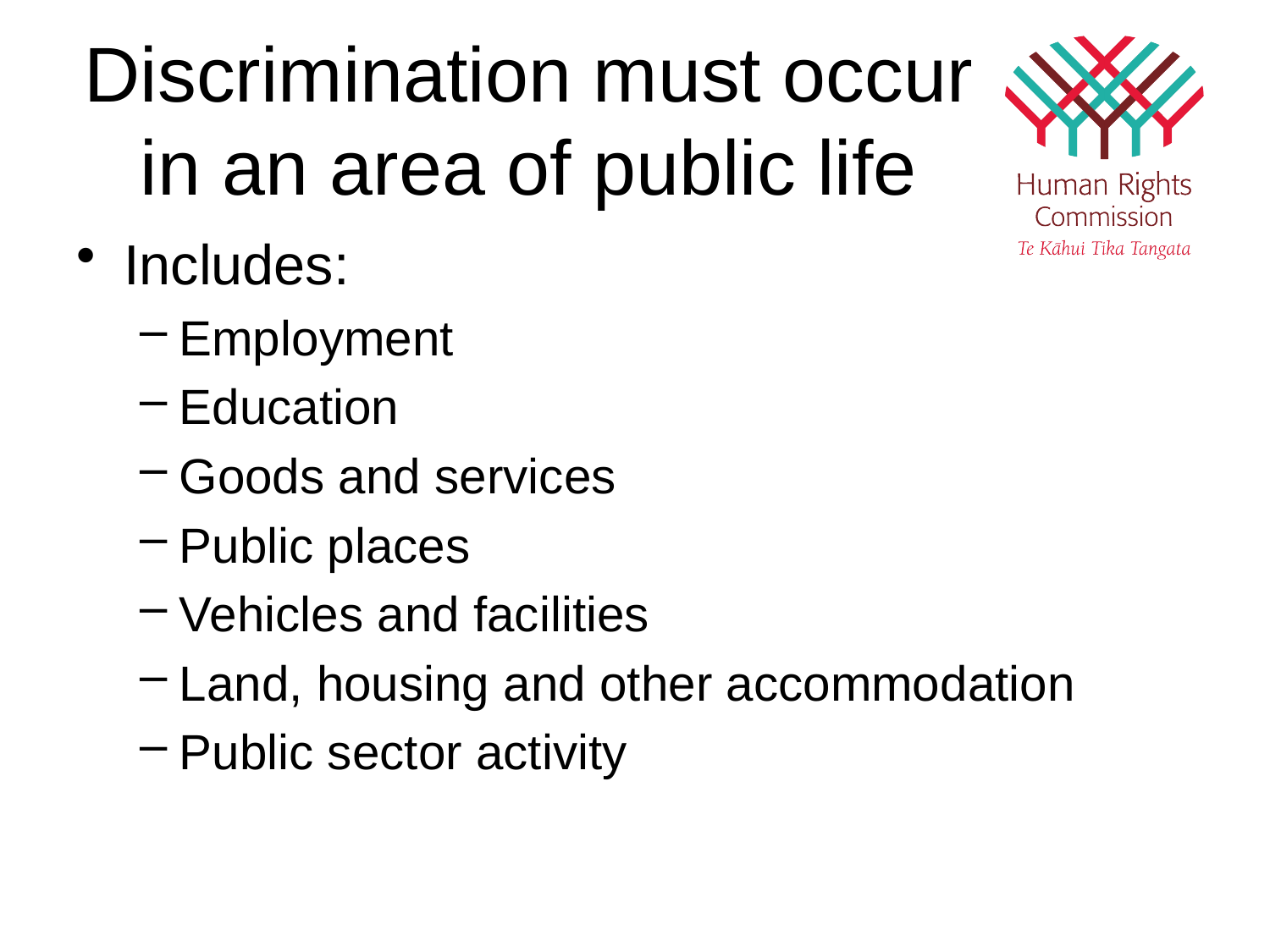

# Discrimination must occur in an area of public life
Includes:
Employment
Education
Goods and services
Public places
Vehicles and facilities
Land, housing and other accommodation
Public sector activity